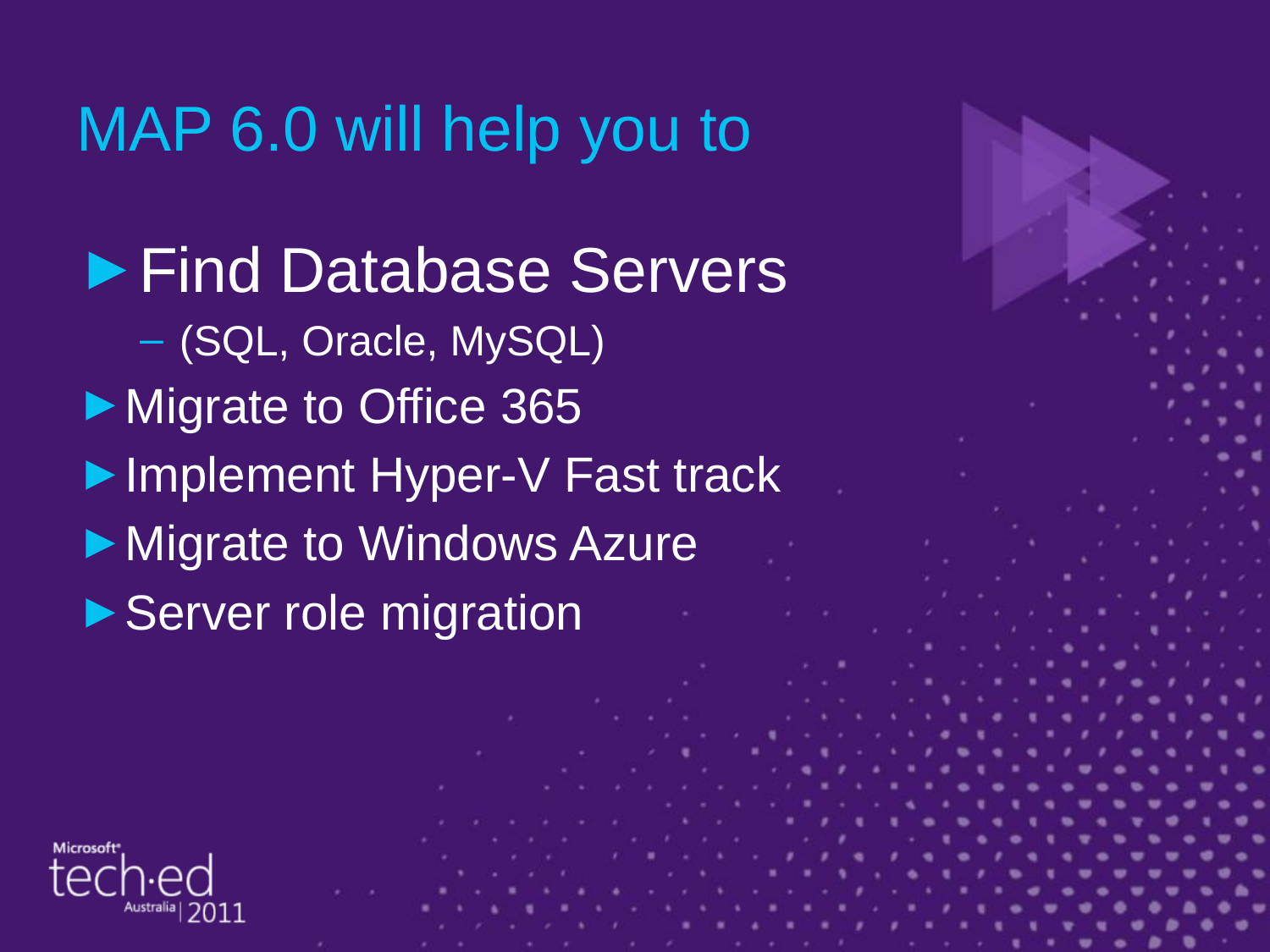

# MAP 6.0 will help you to
Find Database Servers
(SQL, Oracle, MySQL)
Migrate to Office 365
Implement Hyper-V Fast track
Migrate to Windows Azure
Server role migration